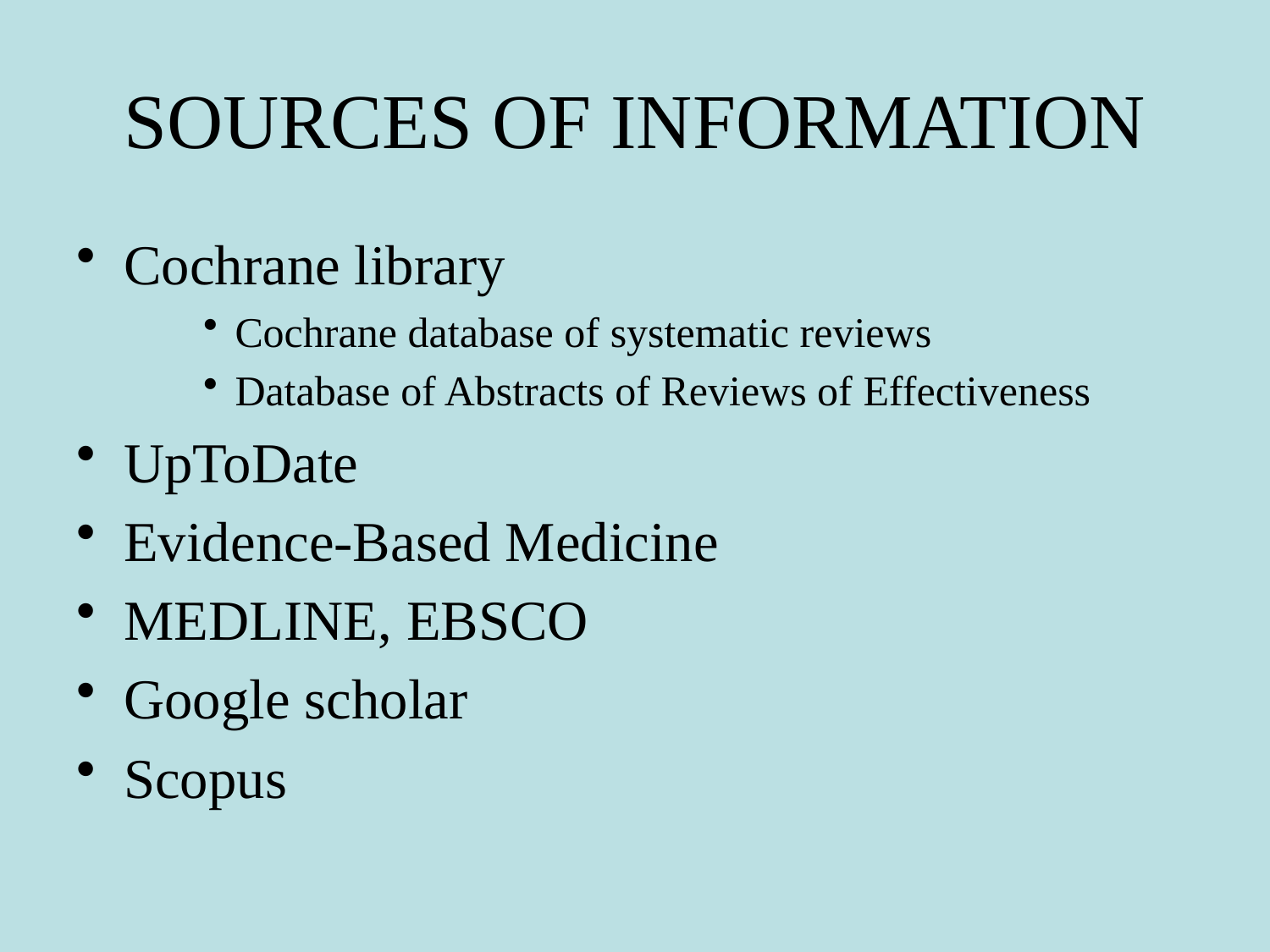

# SOURCES OF INFORMATION
Cochrane library
Cochrane database of systematic reviews
Database of Abstracts of Reviews of Effectiveness
UpToDate
Evidence-Based Medicine
MEDLINE, EBSCO
Google scholar
Scopus